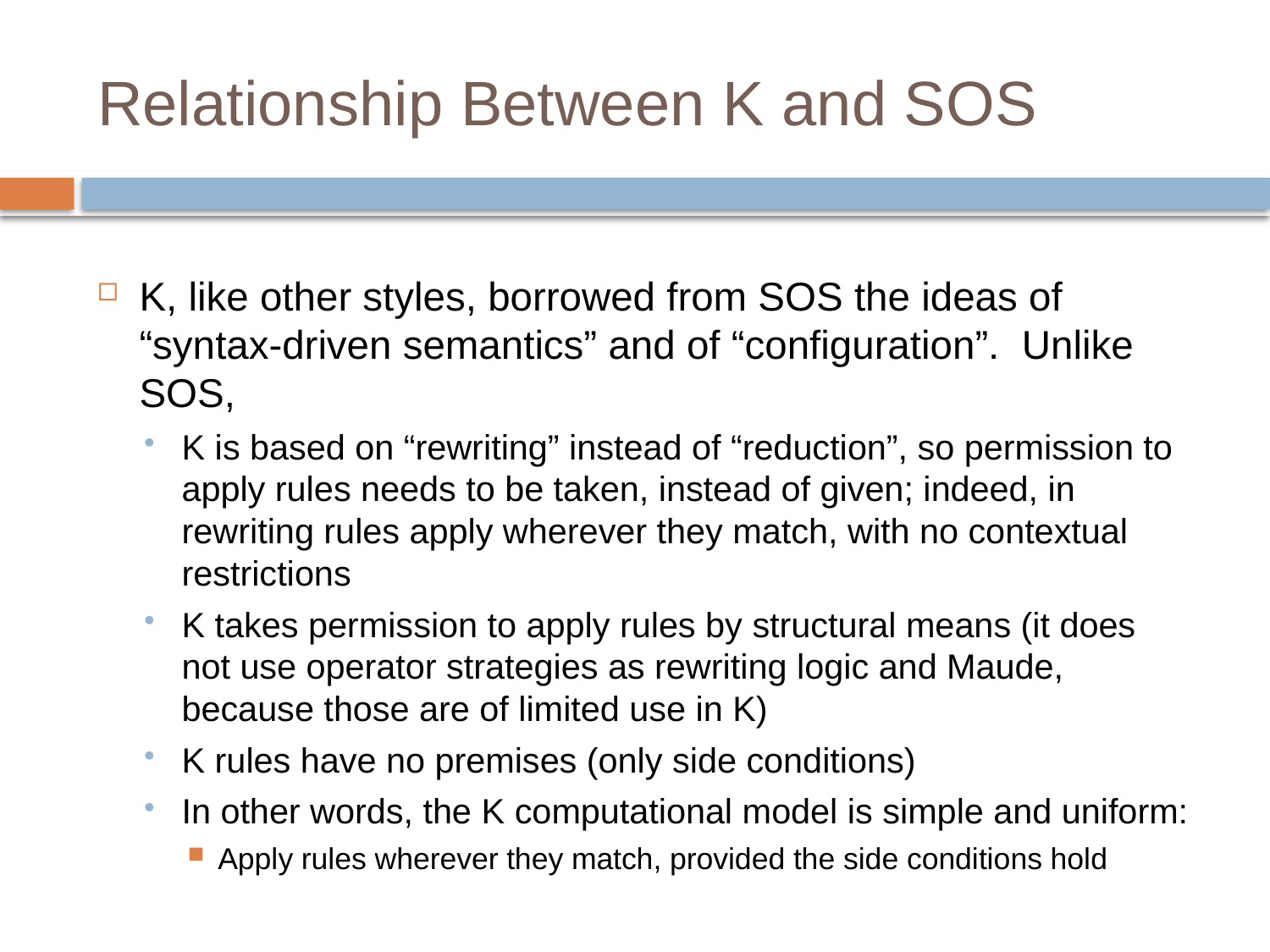

# Relationship Between K and SOS
K, like other styles, borrowed from SOS the ideas of “syntax-driven semantics” and of “configuration”.  Unlike SOS,
K is based on “rewriting” instead of “reduction”, so permission to apply rules needs to be taken, instead of given; indeed, in rewriting rules apply wherever they match, with no contextual restrictions
K takes permission to apply rules by structural means (it does not use operator strategies as rewriting logic and Maude, because those are of limited use in K)
K rules have no premises (only side conditions)
In other words, the K computational model is simple and uniform:
Apply rules wherever they match, provided the side conditions hold